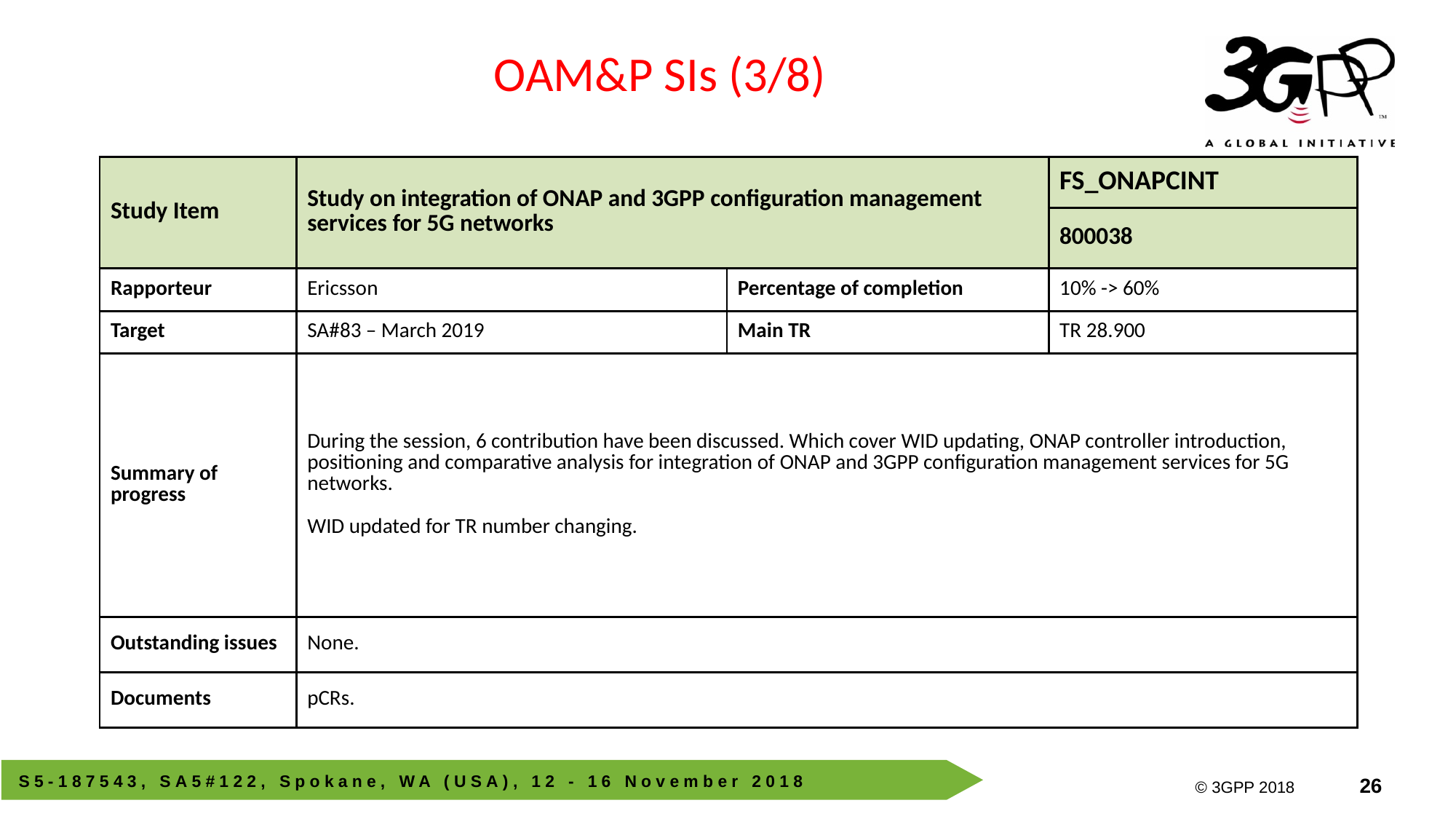

OAM&P SIs (3/8)
| Study Item | Study on integration of ONAP and 3GPP configuration management services for 5G networks |  | FS\_ONAPCINT |
| --- | --- | --- | --- |
|  |  |  | 800038 |
| Rapporteur | Ericsson | Percentage of completion | 10% -> 60% |
| Target | SA#83 – March 2019 | Main TR | TR 28.900 |
| Summary of progress | During the session, 6 contribution have been discussed. Which cover WID updating, ONAP controller introduction, positioning and comparative analysis for integration of ONAP and 3GPP configuration management services for 5G networks. WID updated for TR number changing. |  |  |
| Outstanding issues | None. |  |  |
| Documents | pCRs. |  |  |